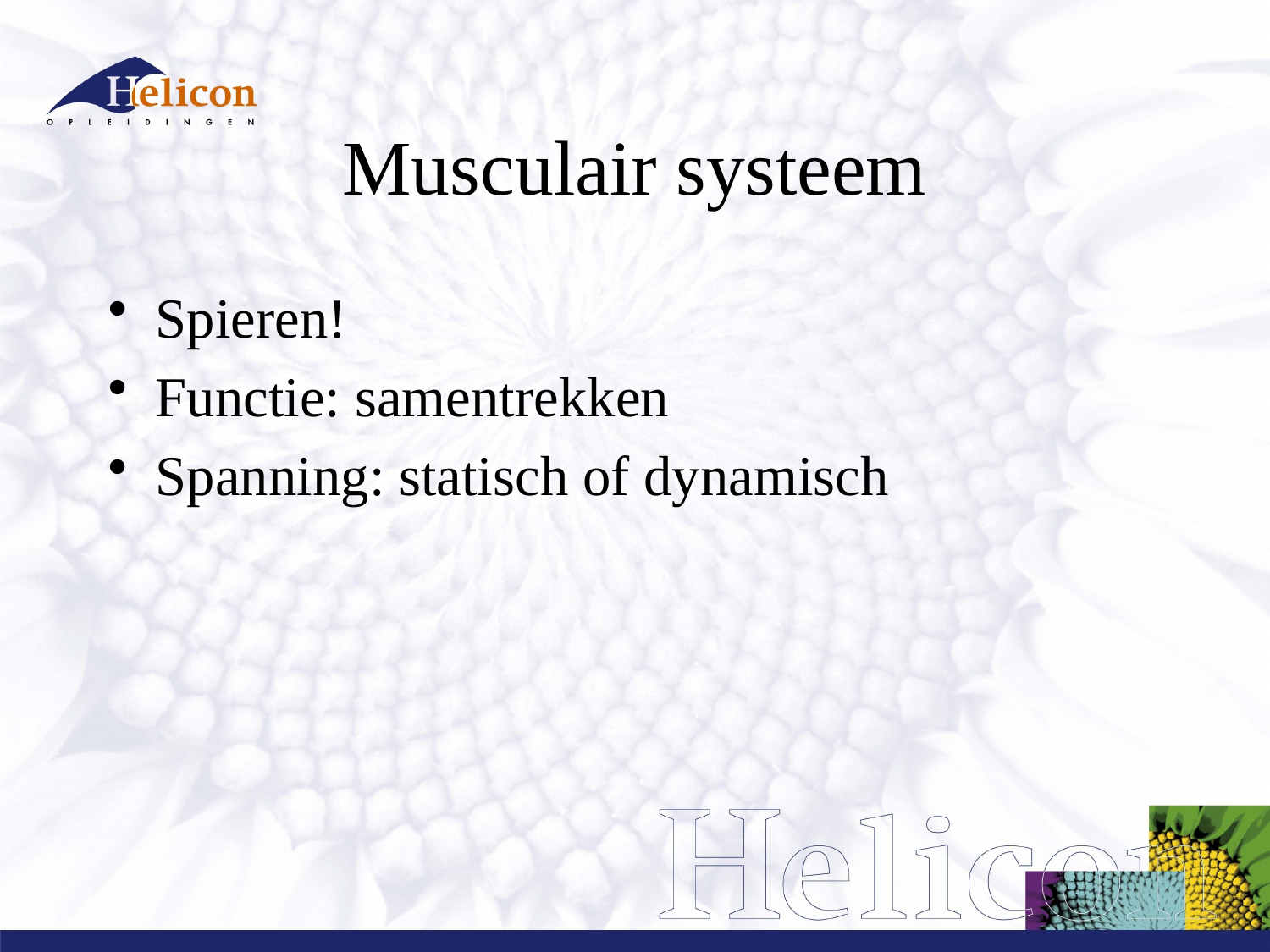

# Musculair systeem
Spieren!
Functie: samentrekken
Spanning: statisch of dynamisch